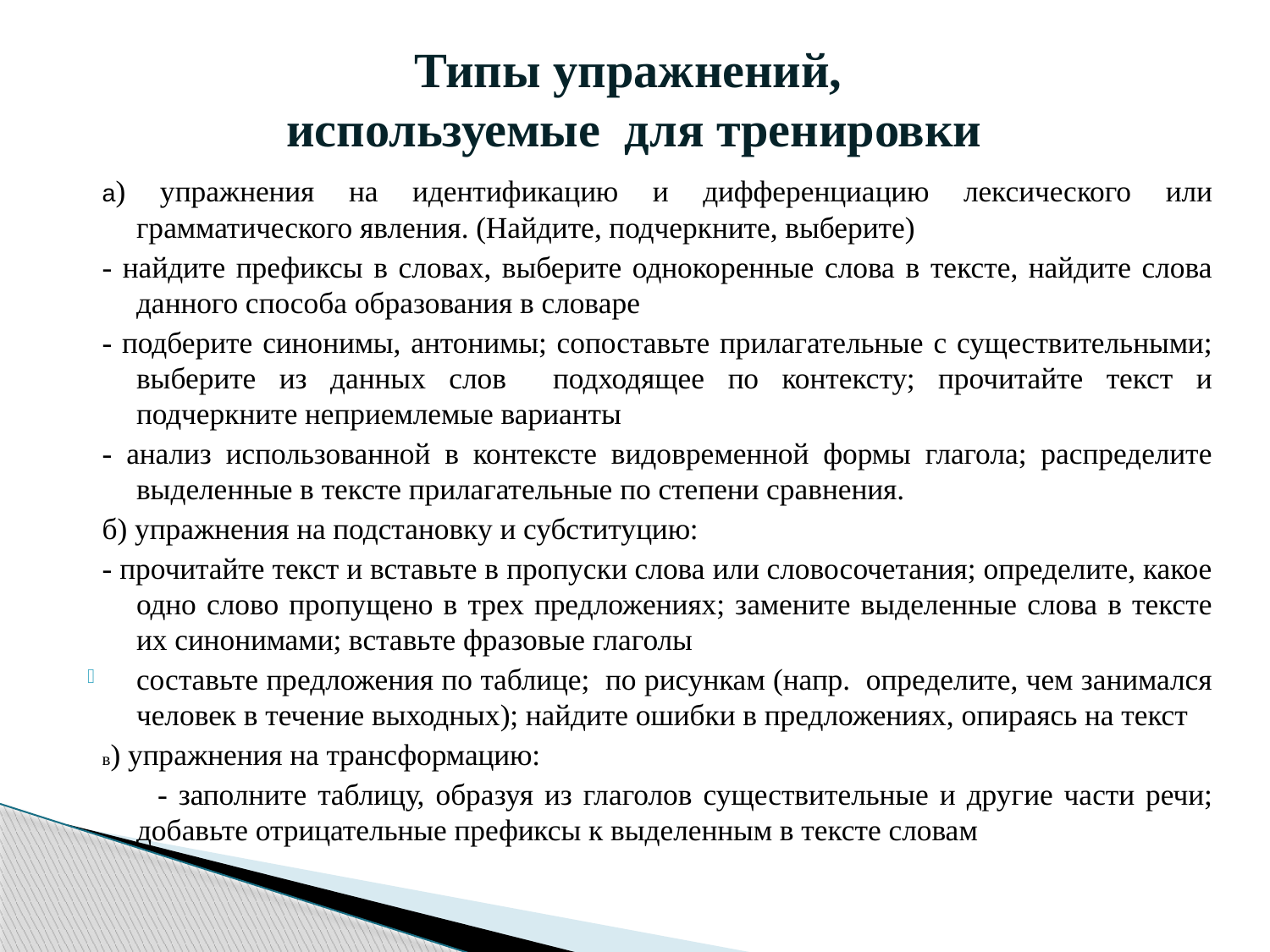

# Типы упражнений, используемые  для тренировки
а) упражнения на идентификацию и дифференциацию лексического или грамматического явления. (Найдите, подчеркните, выберите)
- найдите префиксы в словах, выберите однокоренные слова в тексте, найдите слова данного способа образования в словаре
- подберите синонимы, антонимы; сопоставьте прилагательные с существительными; выберите из данных слов  подходящее по контексту; прочитайте текст и подчеркните неприемлемые варианты
- анализ использованной в контексте видовременной формы глагола; распределите выделенные в тексте прилагательные по степени сравнения.
б) упражнения на подстановку и субституцию:
- прочитайте текст и вставьте в пропуски слова или словосочетания; определите, какое одно слово пропущено в трех предложениях; замените выделенные слова в тексте их синонимами; вставьте фразовые глаголы
составьте предложения по таблице;  по рисункам (напр.  определите, чем занимался человек в течение выходных); найдите ошибки в предложениях, опираясь на текст
в) упражнения на трансформацию:
     - заполните таблицу, образуя из глаголов существительные и другие части речи; добавьте отрицательные префиксы к выделенным в тексте словам